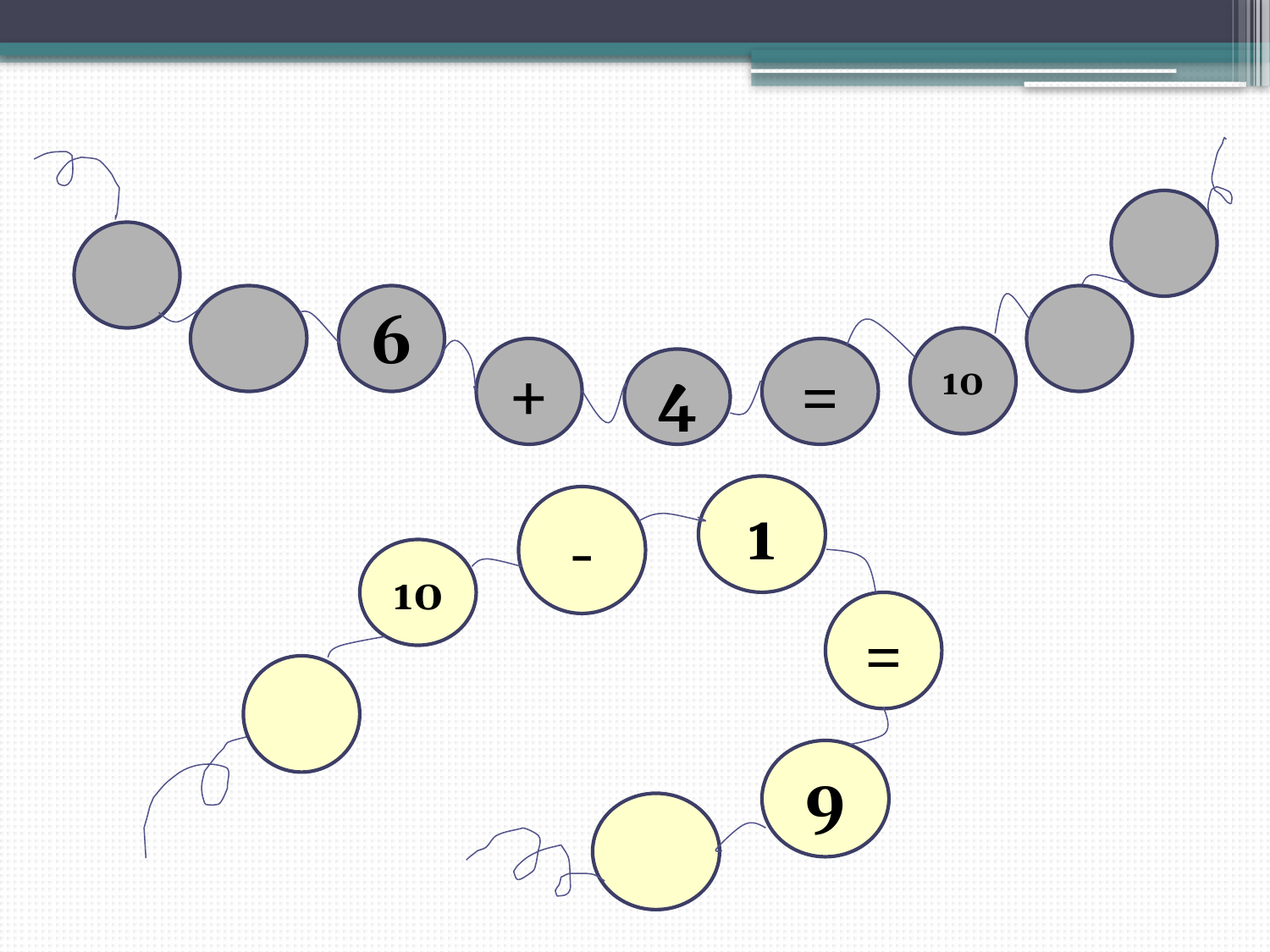

6

10

+
=
4

1
-

10

=

9